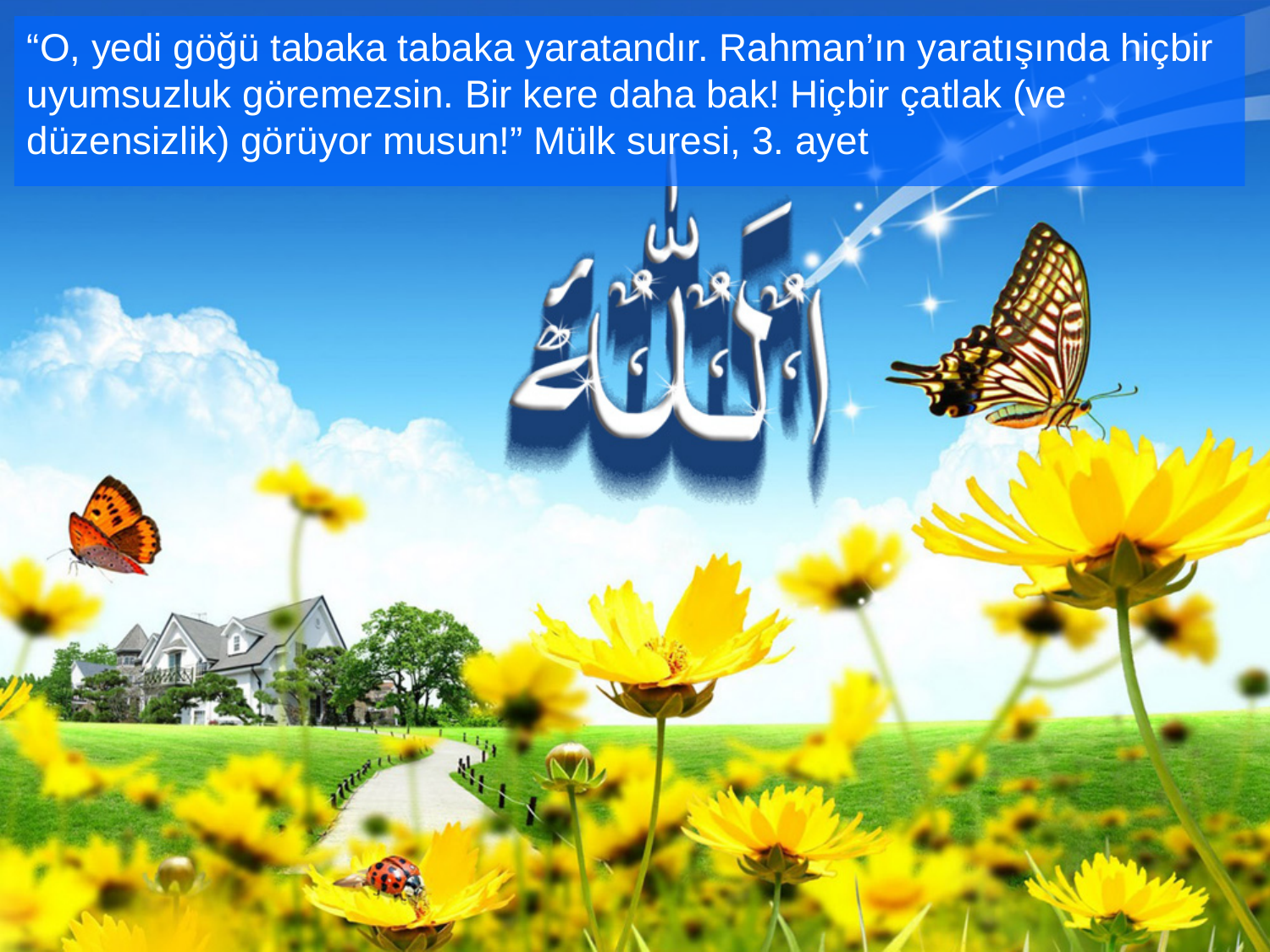

“O, yedi göğü tabaka tabaka yaratandır. Rahman’ın yaratışında hiçbir uyumsuzluk göremezsin. Bir kere daha bak! Hiçbir çatlak (ve düzensizlik) görüyor musun!” Mülk suresi, 3. ayet